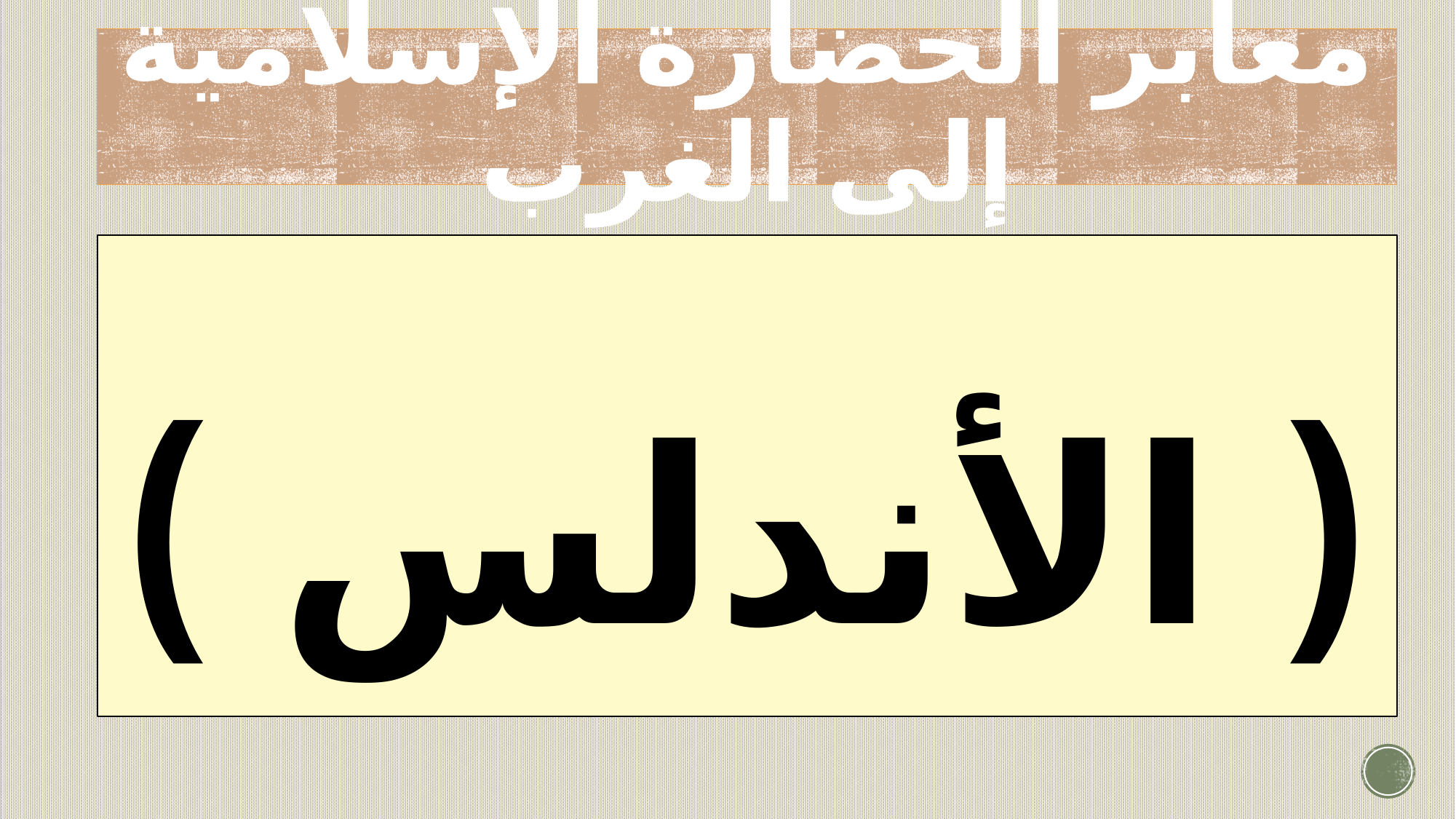

# معابر الحضارة الإسلامية إلى الغرب

( الأندلس )